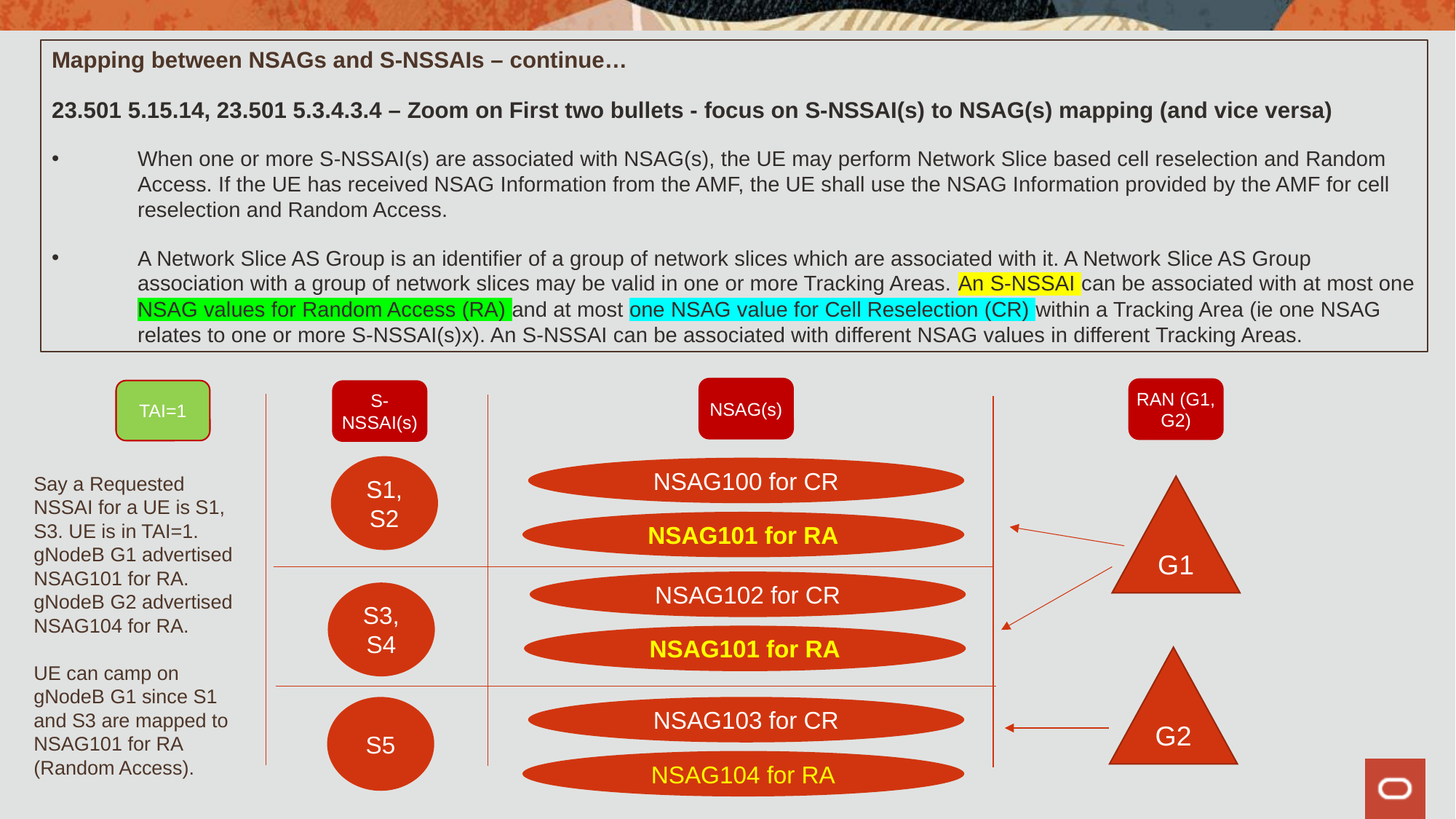

Mapping between NSAGs and S-NSSAIs – continue…
23.501 5.15.14, 23.501 5.3.4.3.4 – Zoom on First two bullets - focus on S-NSSAI(s) to NSAG(s) mapping (and vice versa)
When one or more S-NSSAI(s) are associated with NSAG(s), the UE may perform Network Slice based cell reselection and Random Access. If the UE has received NSAG Information from the AMF, the UE shall use the NSAG Information provided by the AMF for cell reselection and Random Access.
A Network Slice AS Group is an identifier of a group of network slices which are associated with it. A Network Slice AS Group association with a group of network slices may be valid in one or more Tracking Areas. An S-NSSAI can be associated with at most one NSAG values for Random Access (RA) and at most one NSAG value for Cell Reselection (CR) within a Tracking Area (ie one NSAG relates to one or more S-NSSAI(s)x). An S-NSSAI can be associated with different NSAG values in different Tracking Areas.
NSAG(s)
RAN (G1, G2)
TAI=1
S-NSSAI(s)
S1, S2
NSAG100 for CR
Say a Requested NSSAI for a UE is S1, S3. UE is in TAI=1.
gNodeB G1 advertised NSAG101 for RA.
gNodeB G2 advertised NSAG104 for RA.

UE can camp on gNodeB G1 since S1 and S3 are mapped to NSAG101 for RA (Random Access).
G1
NSAG101 for RA
NSAG102 for CR
S3, S4
NSAG101 for RA
G2
S5
NSAG103 for CR
NSAG104 for RA